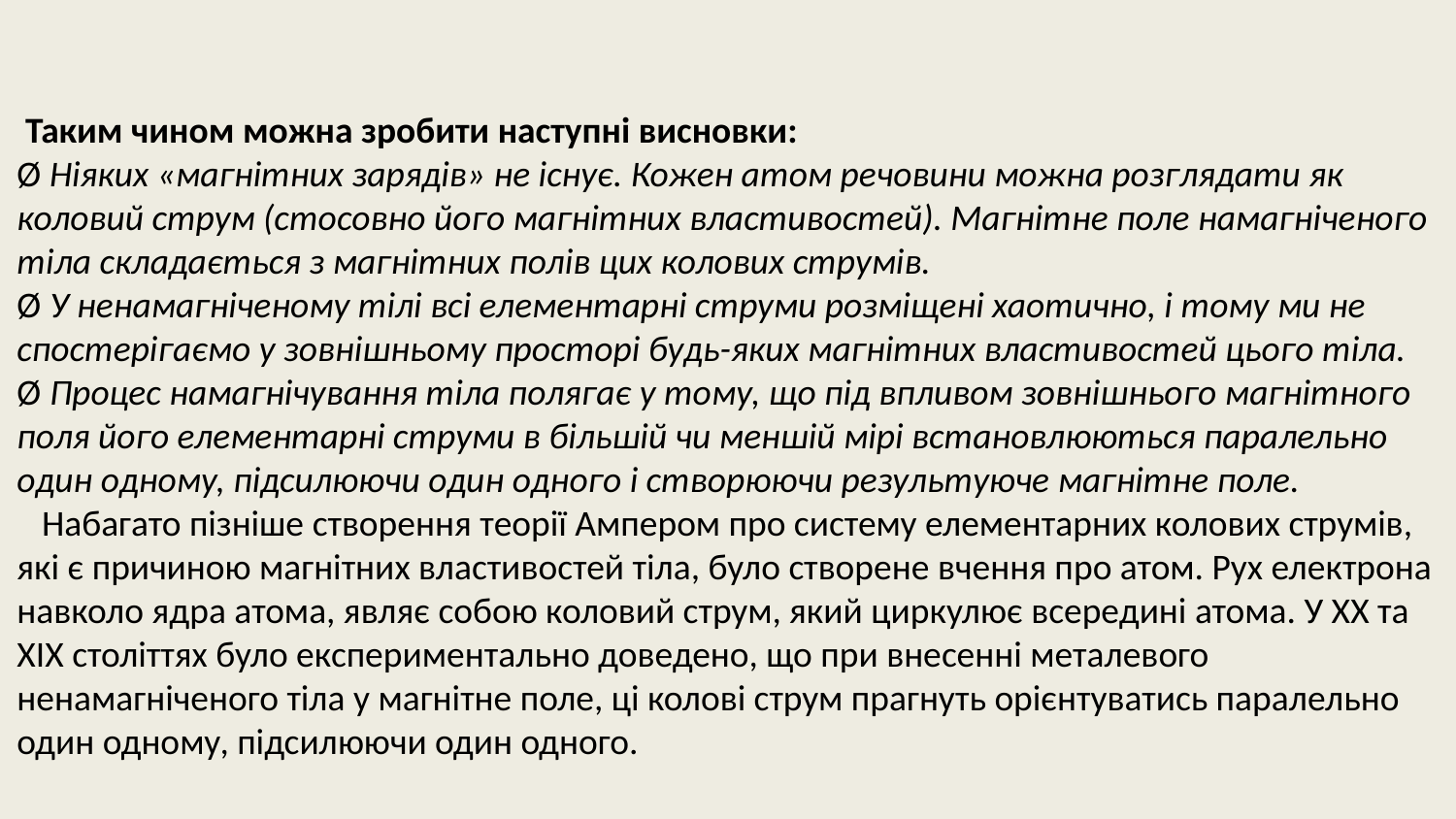

Таким чином можна зробити наступні висновки:
Ø Ніяких «магнітних зарядів» не існує. Кожен атом речовини можна розглядати як коловий струм (стосовно його магнітних властивостей). Магнітне поле намагніченого тіла складається з магнітних полів цих колових струмів.
Ø У ненамагніченому тілі всі елементарні струми розміщені хаотично, і тому ми не спостерігаємо у зовнішньому просторі будь-яких магнітних властивостей цього тіла.
Ø Процес намагнічування тіла полягає у тому, що під впливом зовнішнього магнітного поля його елементарні струми в більшій чи меншій мірі встановлюються паралельно один одному, підсилюючи один одного і створюючи результуюче магнітне поле.
   Набагато пізніше створення теорії Ампером про систему елементарних колових струмів, які є причиною магнітних властивостей тіла, було створене вчення про атом. Рух електрона навколо ядра атома, являє собою коловий струм, який циркулює всередині атома. У ХХ та ХІХ століттях було експериментально доведено, що при внесенні металевого ненамагніченого тіла у магнітне поле, ці колові струм прагнуть орієнтуватись паралельно один одному, підсилюючи один одного.